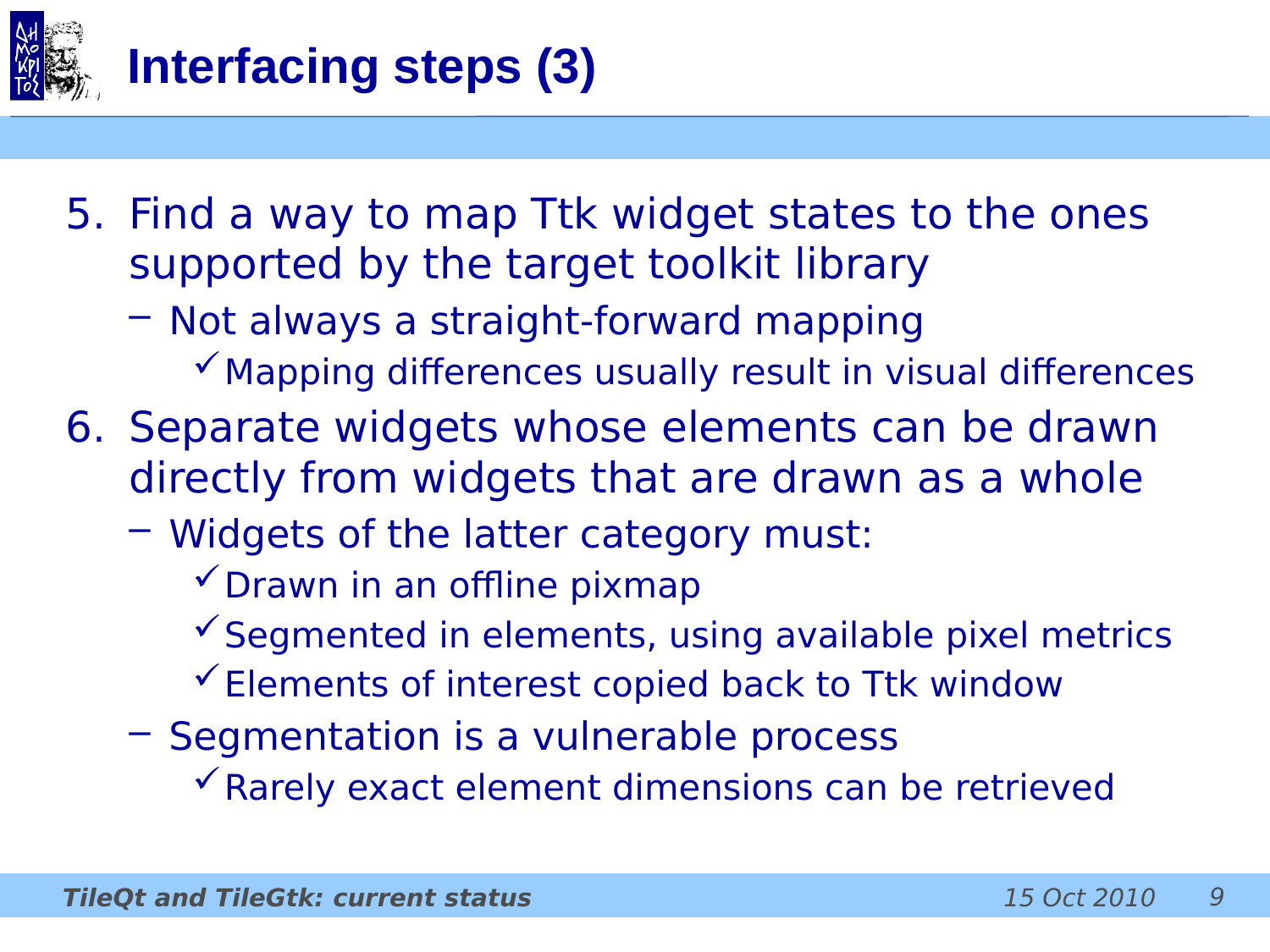

# Interfacing steps (3)
Find a way to map Ttk widget states to the ones supported by the target toolkit library
Not always a straight-forward mapping
Mapping differences usually result in visual differences
Separate widgets whose elements can be drawn directly from widgets that are drawn as a whole
Widgets of the latter category must:
Drawn in an offline pixmap
Segmented in elements, using available pixel metrics
Elements of interest copied back to Ttk window
Segmentation is a vulnerable process
Rarely exact element dimensions can be retrieved
9
TileQt and TileGtk: current status
15 Oct 2010